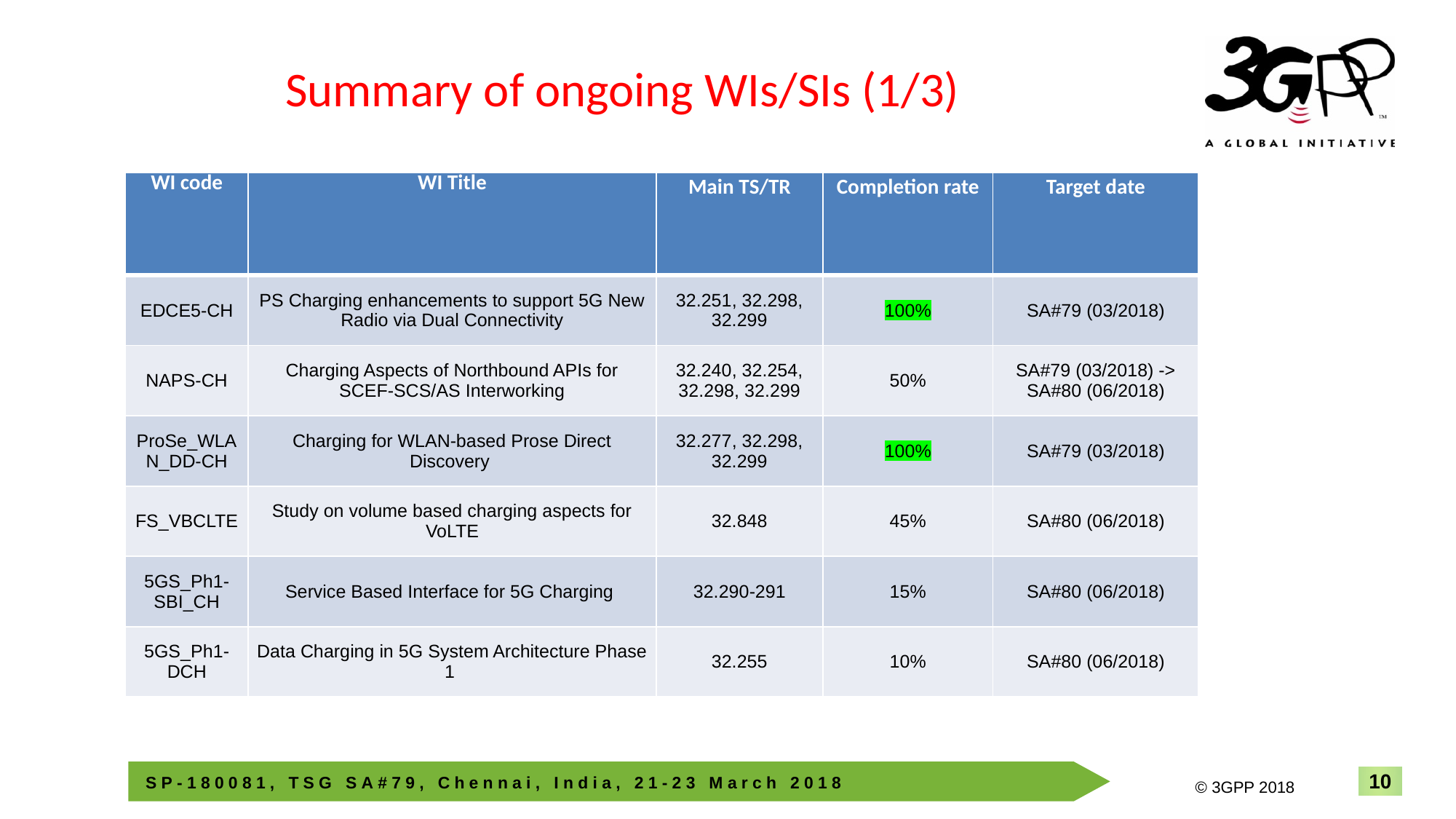

# Summary of ongoing WIs/SIs (1/3)
| WI code | WI Title | Main TS/TR | Completion rate | Target date |
| --- | --- | --- | --- | --- |
| EDCE5-CH | PS Charging enhancements to support 5G New Radio via Dual Connectivity | 32.251, 32.298, 32.299 | 100% | SA#79 (03/2018) |
| NAPS-CH | Charging Aspects of Northbound APIs for SCEF-SCS/AS Interworking | 32.240, 32.254, 32.298, 32.299 | 50% | SA#79 (03/2018) -> SA#80 (06/2018) |
| ProSe\_WLAN\_DD-CH | Charging for WLAN-based Prose Direct Discovery | 32.277, 32.298, 32.299 | 100% | SA#79 (03/2018) |
| FS\_VBCLTE | Study on volume based charging aspects for VoLTE | 32.848 | 45% | SA#80 (06/2018) |
| 5GS\_Ph1-SBI\_CH | Service Based Interface for 5G Charging | 32.290-291 | 15% | SA#80 (06/2018) |
| 5GS\_Ph1-DCH | Data Charging in 5G System Architecture Phase 1 | 32.255 | 10% | SA#80 (06/2018) |